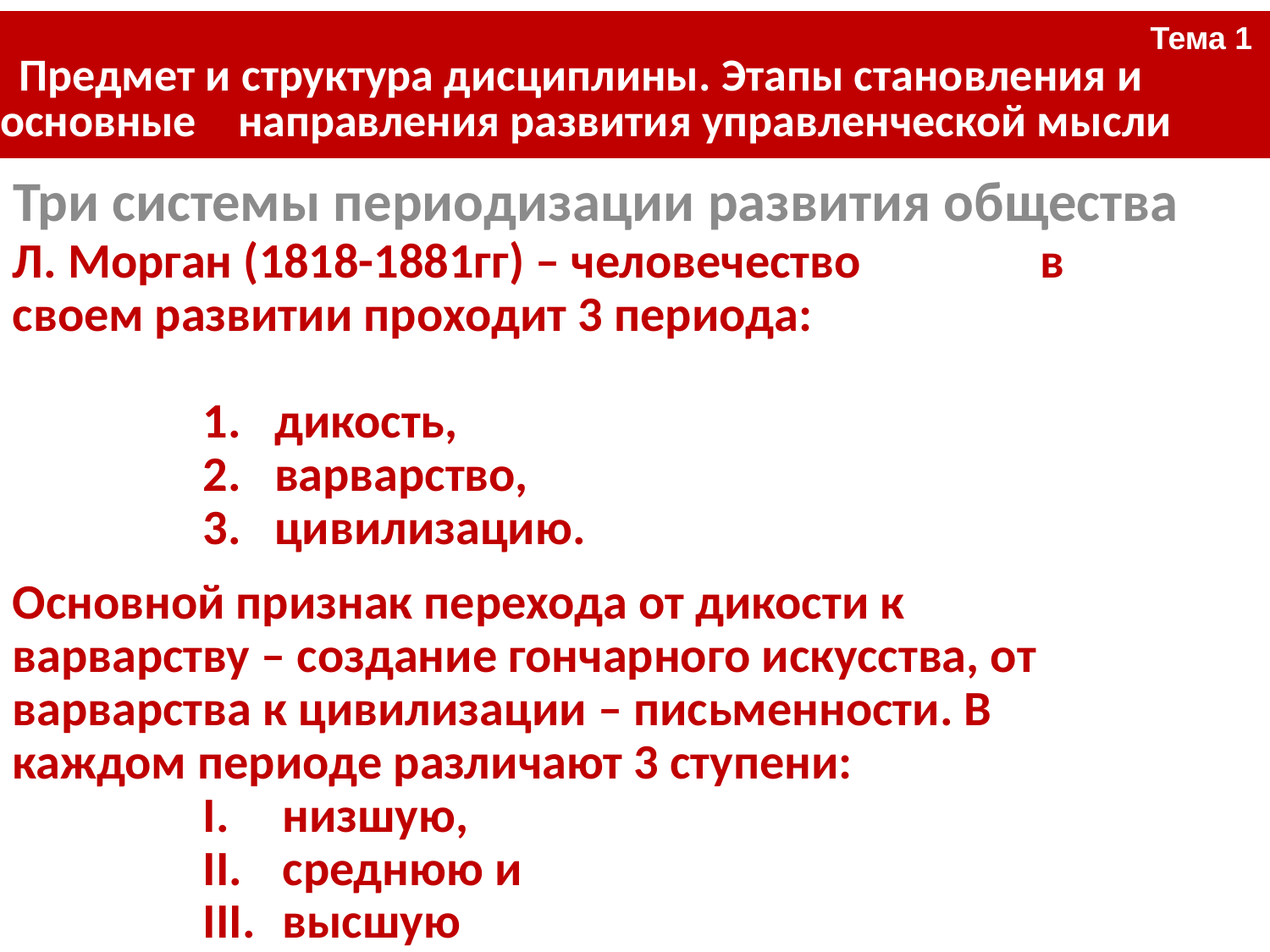

| Тема 1 Предмет и структура дисциплины. Этапы становления и основные направления развития управленческой мысли |
| --- |
#
Три системы периодизации развития общества

Л. Морган (1818-1881гг) – человечество                в своем развитии проходит 3 периода:

дикость,
варварство,
цивилизацию.
Основной признак перехода от дикости к варварству – создание гончарного искусства, от варварства к цивилизации – письменности. В каждом периоде различают 3 ступени:
низшую,
среднюю и
высшую